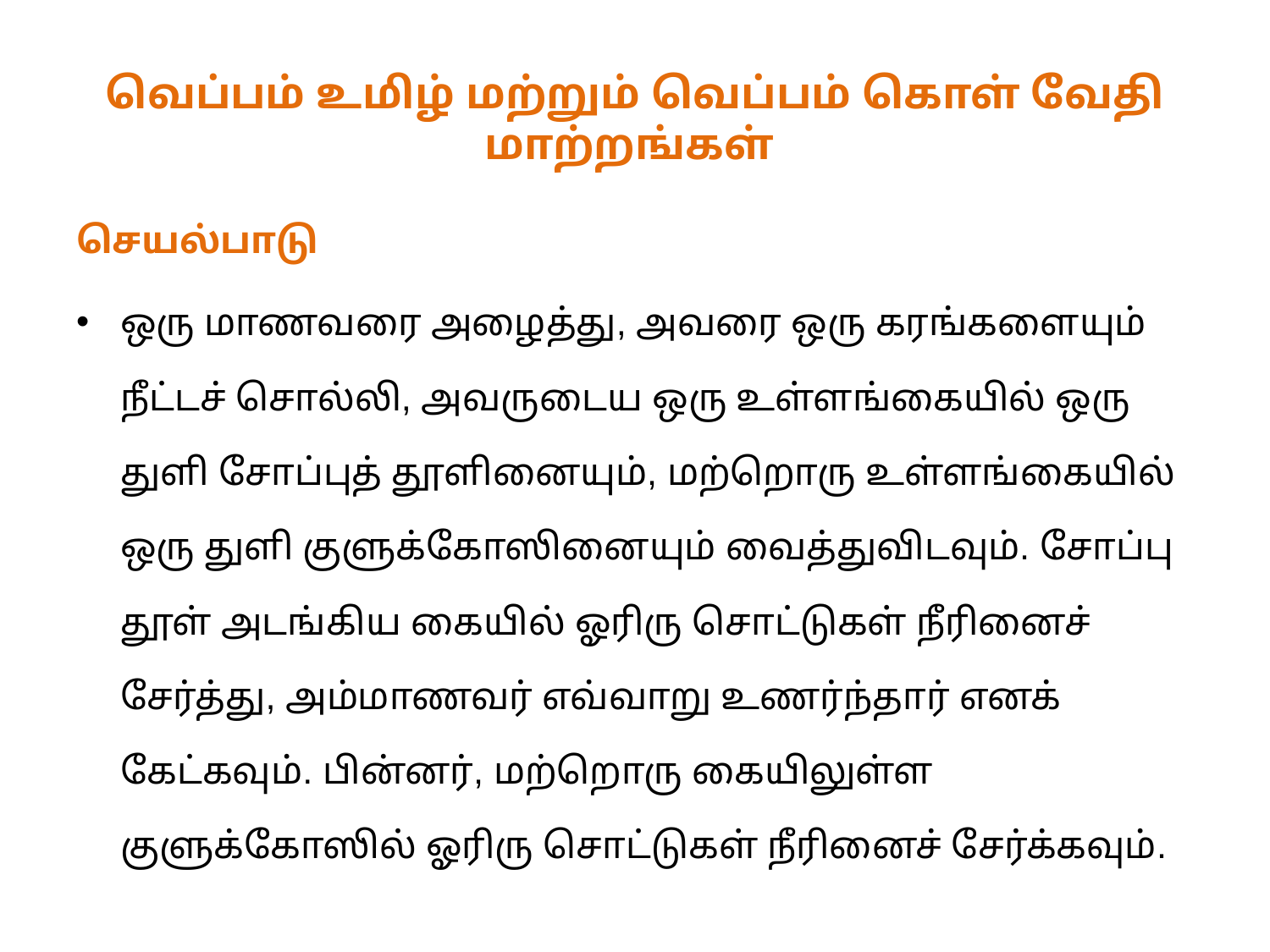

# வெப்பம் உமிழ் மற்றும் வெப்பம் கொள் வேதி மாற்றங்கள்
செயல்பாடு
	ஒரு மாணவரை அழைத்து, அவரை ஒரு கரங்களையும் நீட்டச் சொல்லி, அவருடைய ஒரு உள்ளங்கையில் ஒரு துளி சோப்புத் தூளினையும், மற்றொரு உள்ளங்கையில் ஒரு துளி குளுக்கோஸினையும் வைத்துவிடவும். சோப்பு தூள் அடங்கிய கையில் ஓரிரு சொட்டுகள் நீரினைச் சேர்த்து, அம்மாணவர் எவ்வாறு உணர்ந்தார் எனக் கேட்கவும். பின்னர், மற்றொரு கையிலுள்ள குளுக்கோஸில் ஓரிரு சொட்டுகள் நீரினைச் சேர்க்கவும்.